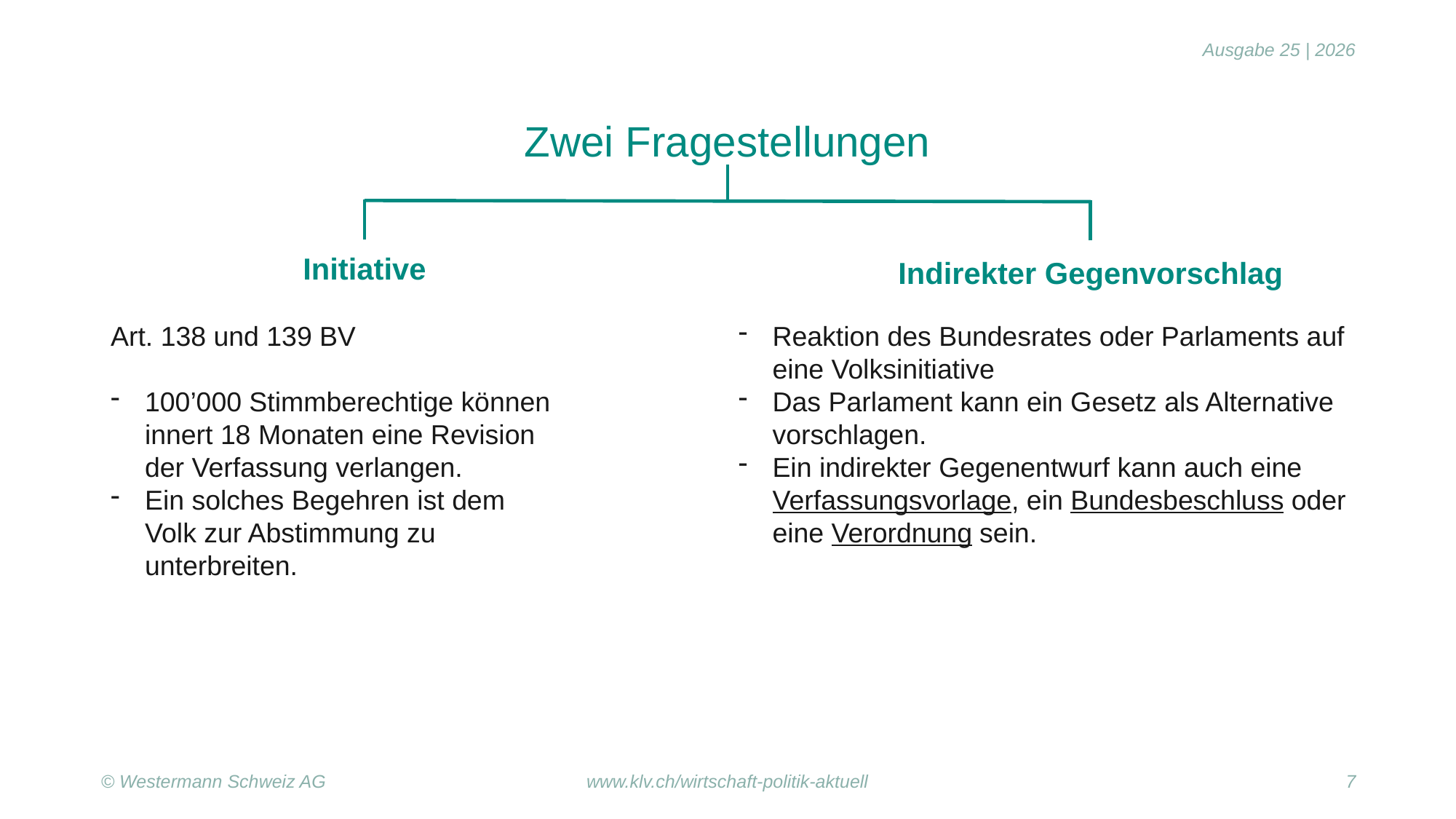

Zwei Fragestellungen
Initiative

Indirekter Gegenvorschlag
Art. 138 und 139 BV

100’000 Stimmberechtige können innert 18 Monaten eine Revision der Verfassung verlangen.
Ein solches Begehren ist dem Volk zur Abstimmung zu unterbreiten.
Reaktion des Bundesrates oder Parlaments auf eine Volksinitiative
Das Parlament kann ein Gesetz als Alternative vorschlagen.
Ein indirekter Gegenentwurf kann auch eine Verfassungsvorlage, ein Bundesbeschluss oder eine Verordnung sein.